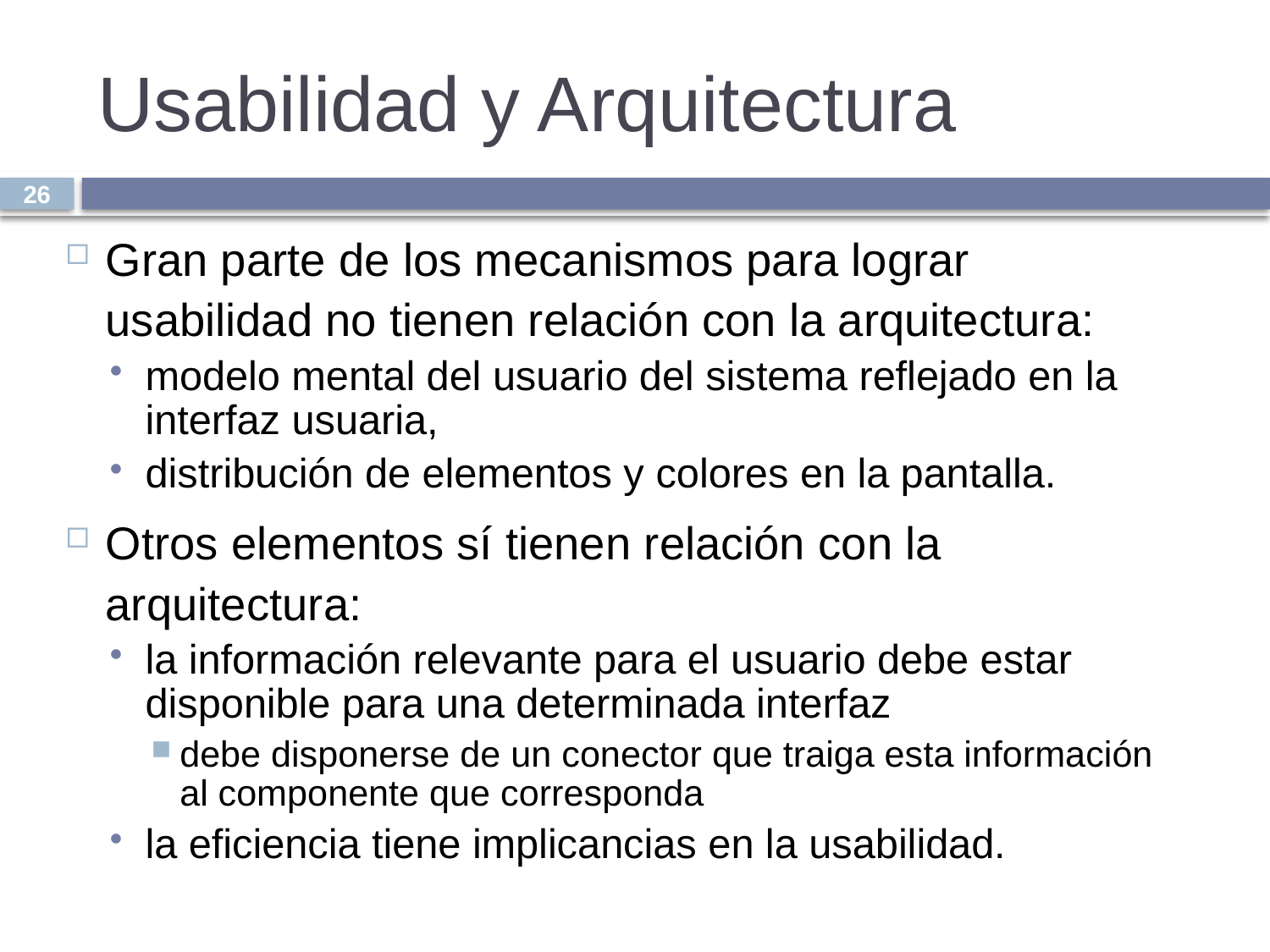

# Usabilidad y Arquitectura
26
Gran parte de los mecanismos para lograr usabilidad no tienen relación con la arquitectura:
modelo mental del usuario del sistema reflejado en la interfaz usuaria,
distribución de elementos y colores en la pantalla.
Otros elementos sí tienen relación con la arquitectura:
la información relevante para el usuario debe estar disponible para una determinada interfaz
debe disponerse de un conector que traiga esta información al componente que corresponda
la eficiencia tiene implicancias en la usabilidad.